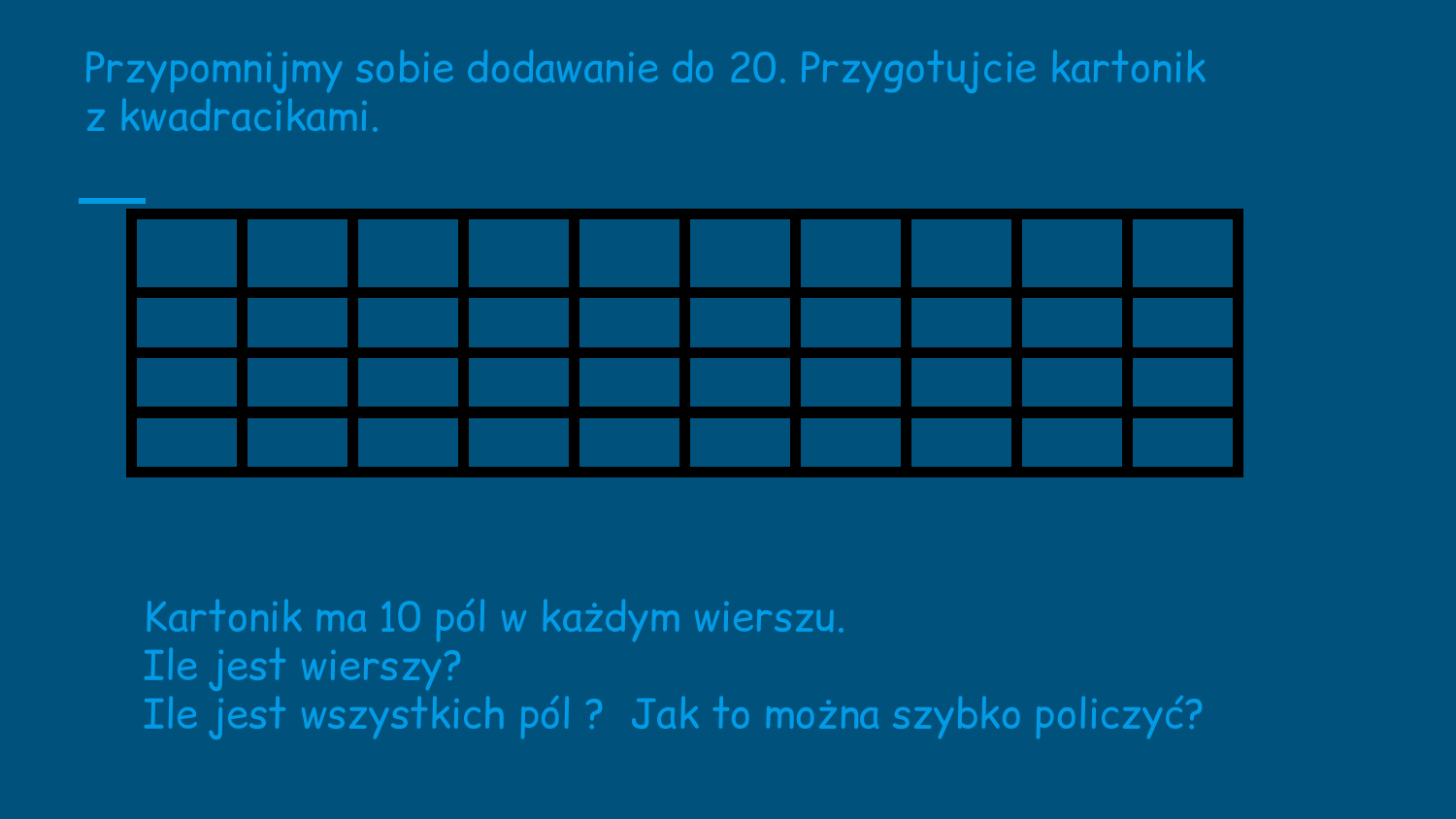

Przypomnijmy sobie dodawanie do 20. Przygotujcie kartonik
z kwadracikami.
|  |  |  |  |  |  |  |  |  |  |
| --- | --- | --- | --- | --- | --- | --- | --- | --- | --- |
|  |  |  |  |  |  |  |  |  |  |
|  |  |  |  |  |  |  |  |  |  |
|  |  |  |  |  |  |  |  |  |  |
Kartonik ma 10 pól w każdym wierszu.
Ile jest wierszy?
Ile jest wszystkich pól ?  Jak to można szybko policzyć?